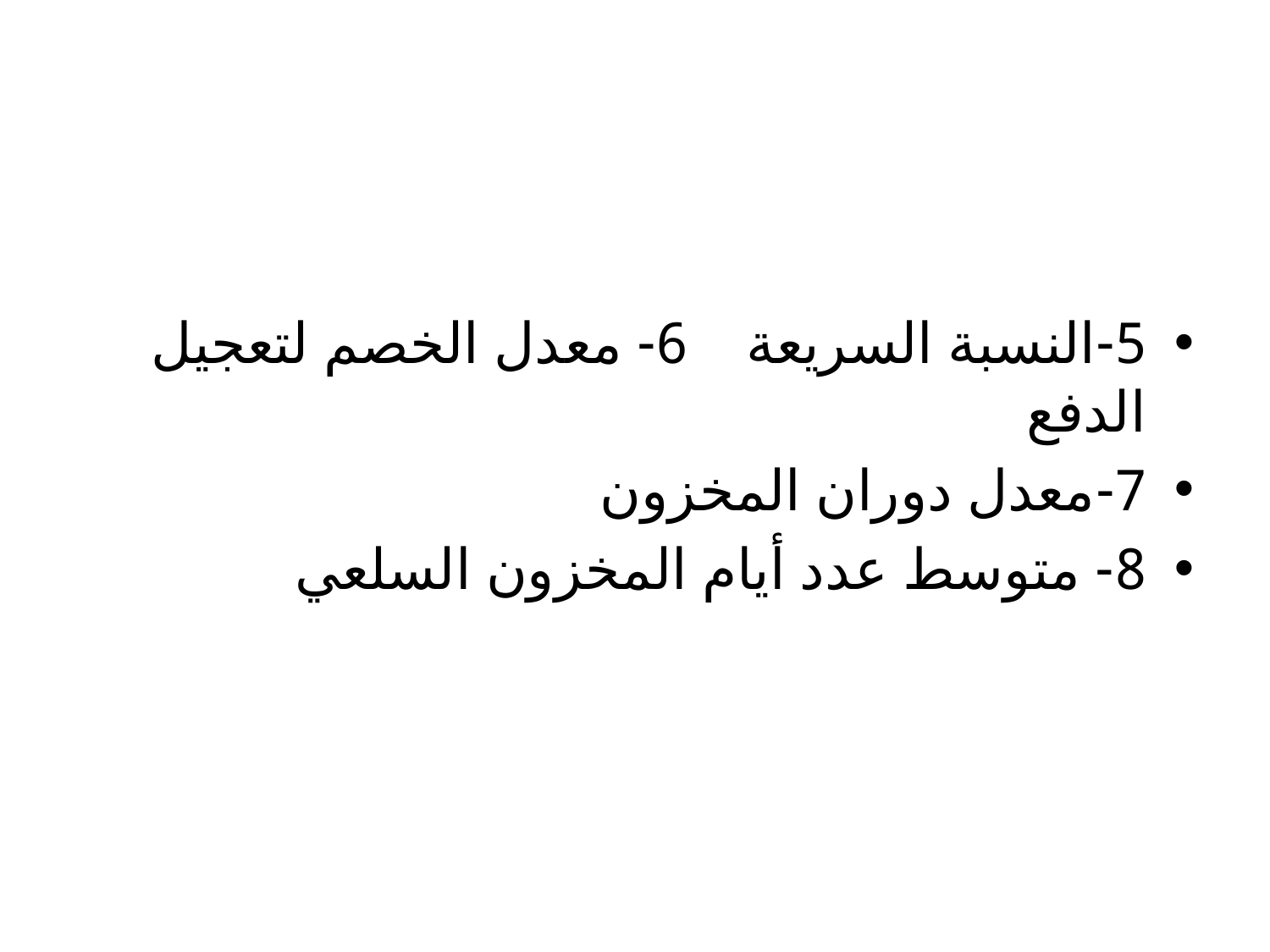

#

5-النسبة السريعة    6- معدل الخصم لتعجيل الدفع
7-معدل دوران المخزون
8- متوسط عدد أيام المخزون السلعي